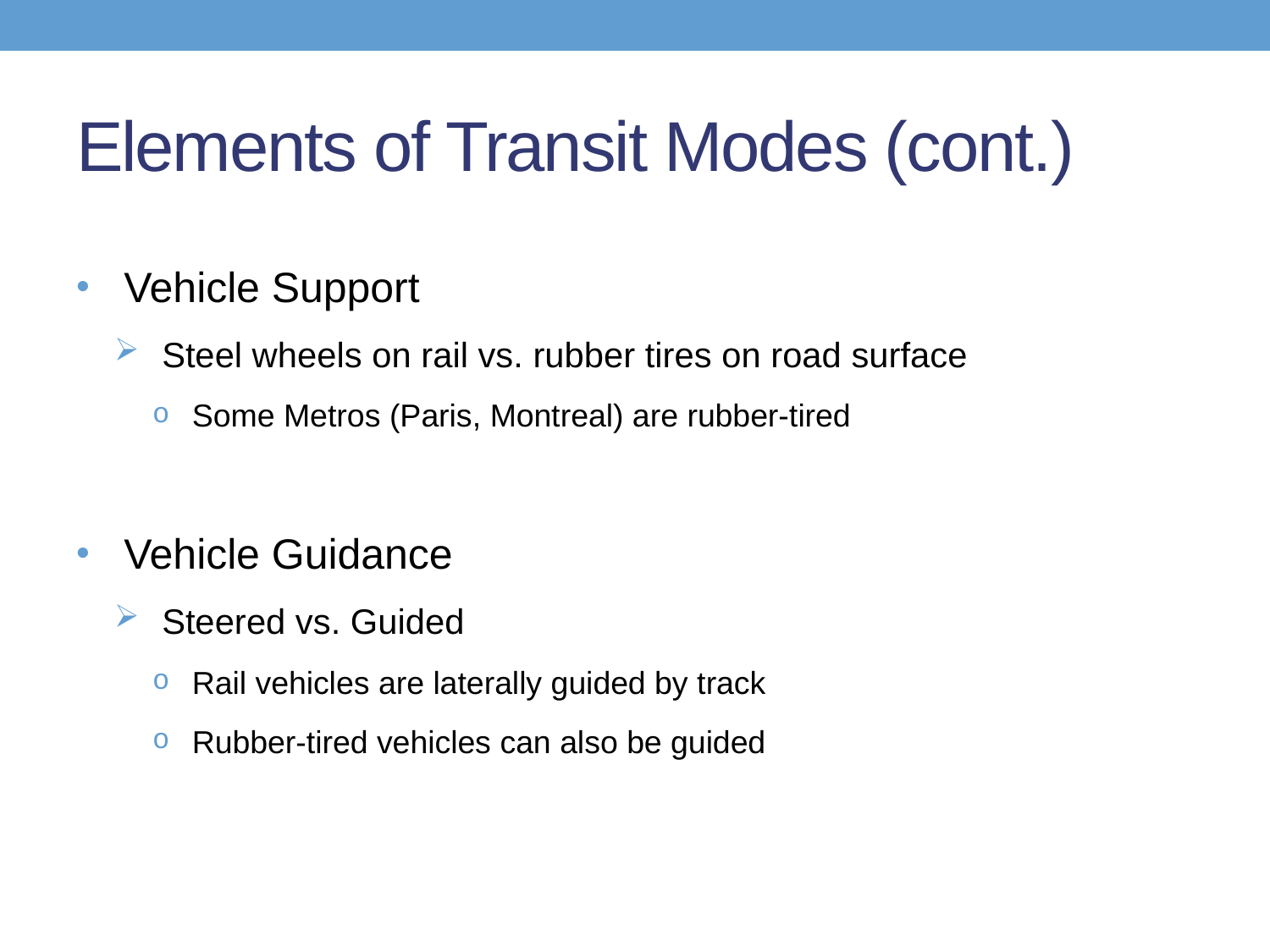

# Elements of Transit Modes (cont.)
Vehicle Support
Steel wheels on rail vs. rubber tires on road surface
Some Metros (Paris, Montreal) are rubber-tired

Vehicle Guidance
Steered vs. Guided
Rail vehicles are laterally guided by track
Rubber-tired vehicles can also be guided